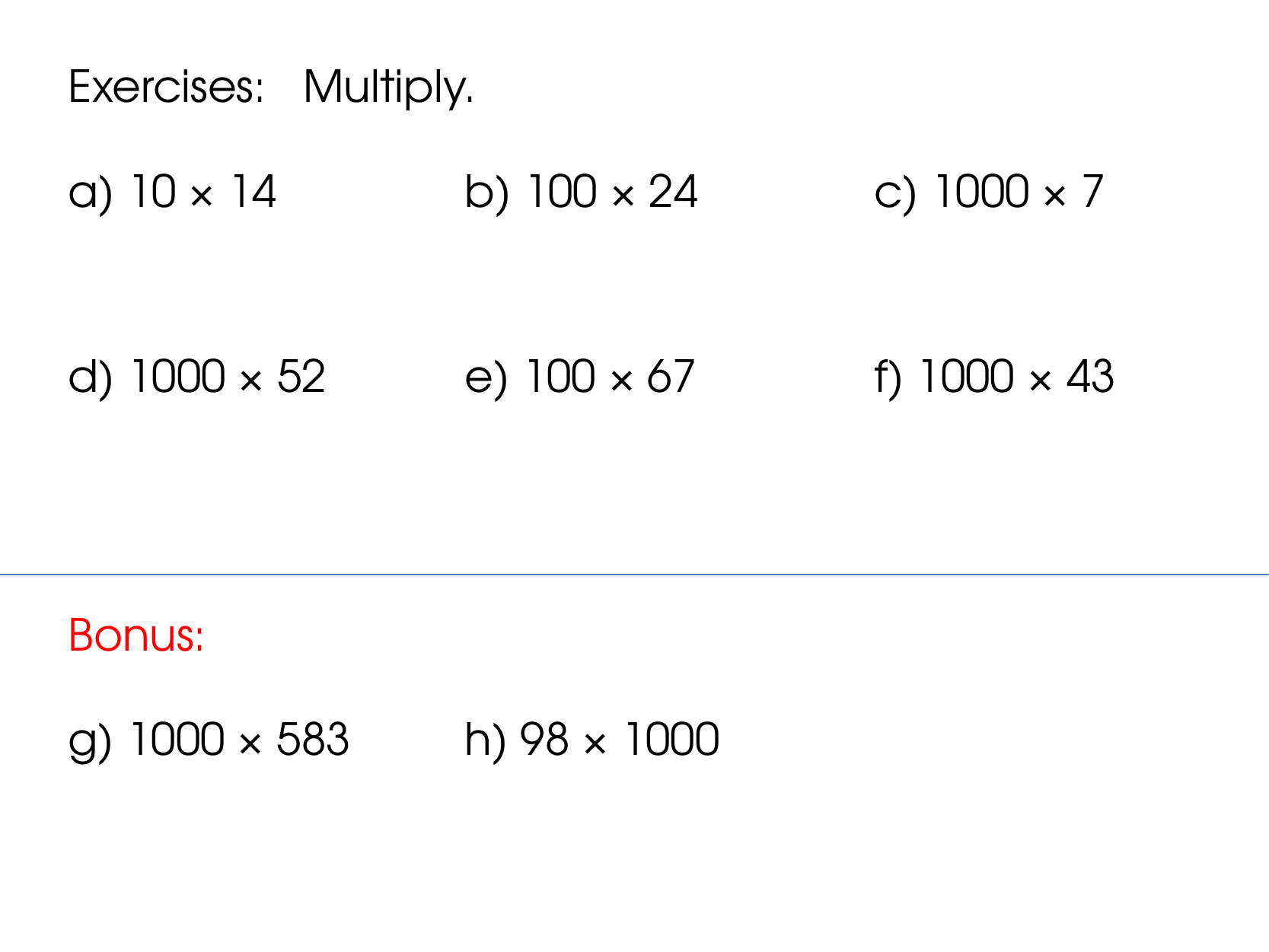

Exercises:   Multiply.
a) 10 × 14
b) 100 × 24
c) 1000 × 7
d) 1000 × 52
e) 100 × 67
f) 1000 × 43
Bonus:
g) 1000 × 583
h) 98 × 1000